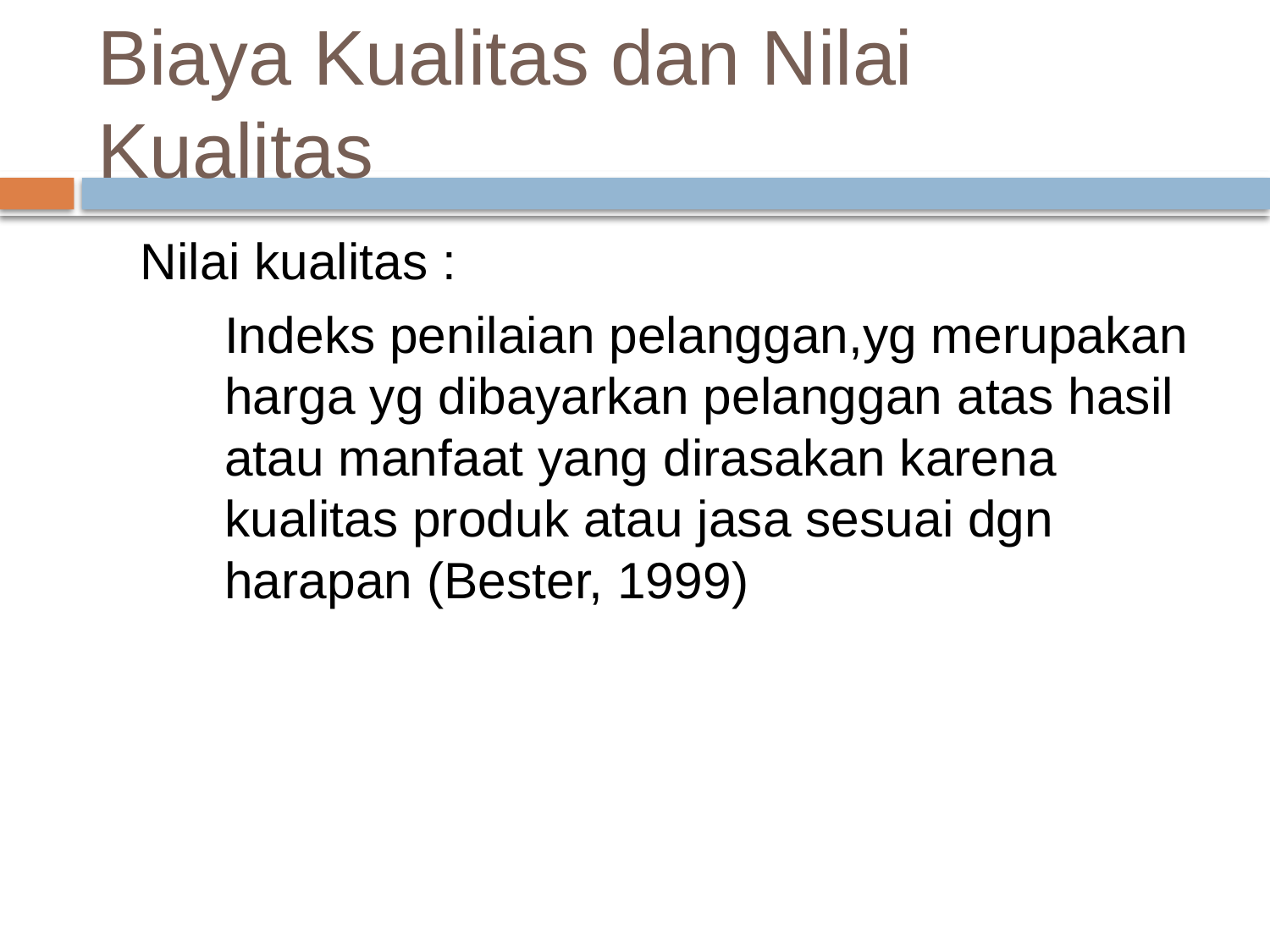

# Biaya Kualitas dan Nilai Kualitas
   Nilai kualitas :
	Indeks penilaian pelanggan,yg merupakan harga yg dibayarkan pelanggan atas hasil atau manfaat yang dirasakan karena kualitas produk atau jasa sesuai dgn harapan (Bester, 1999)